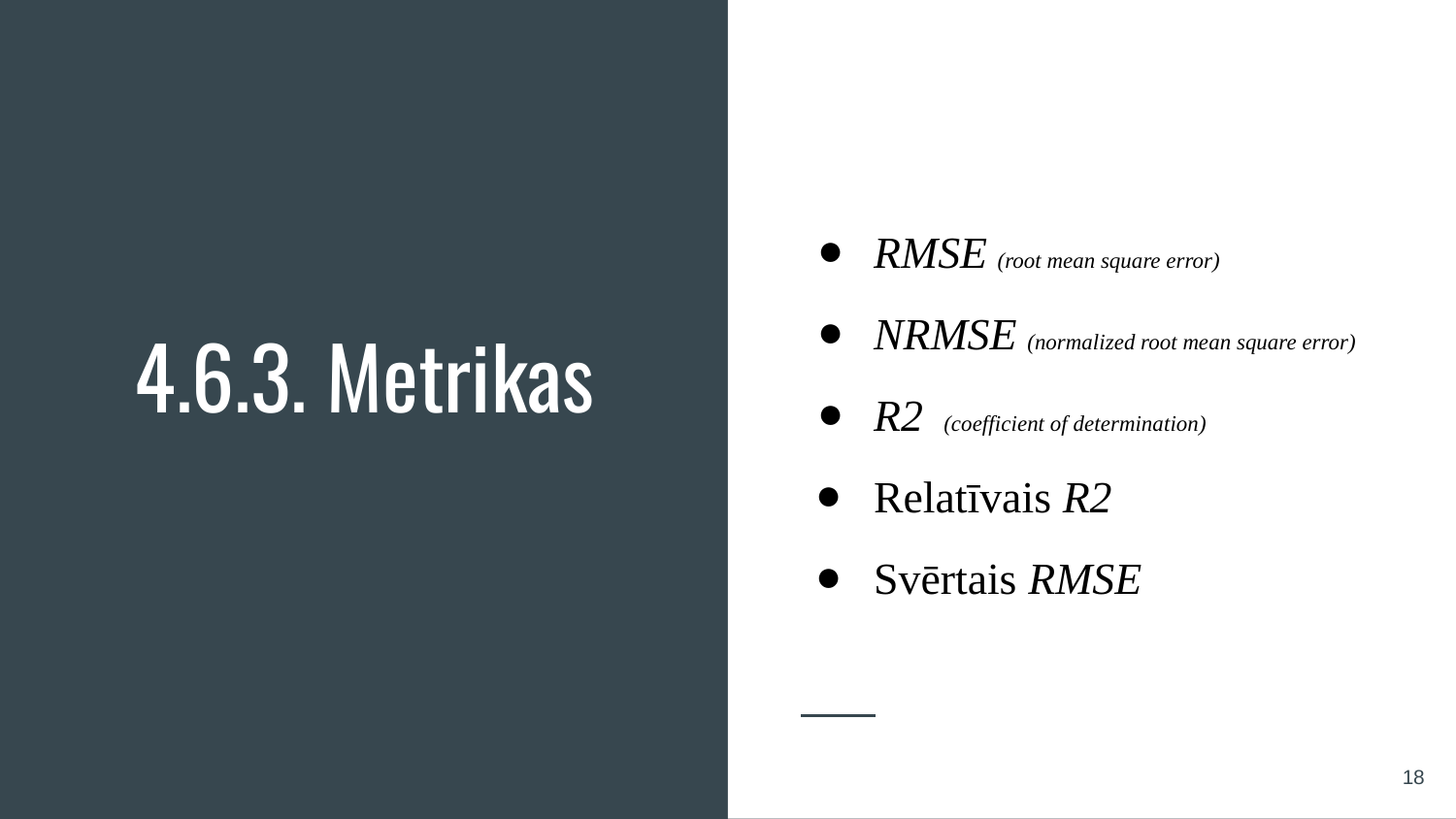

RMSE (root mean square error)
NRMSE (normalized root mean square error)
R2  (coefficient of determination)
Relatīvais R2
Svērtais RMSE
# 4.6.3. Metrikas

18